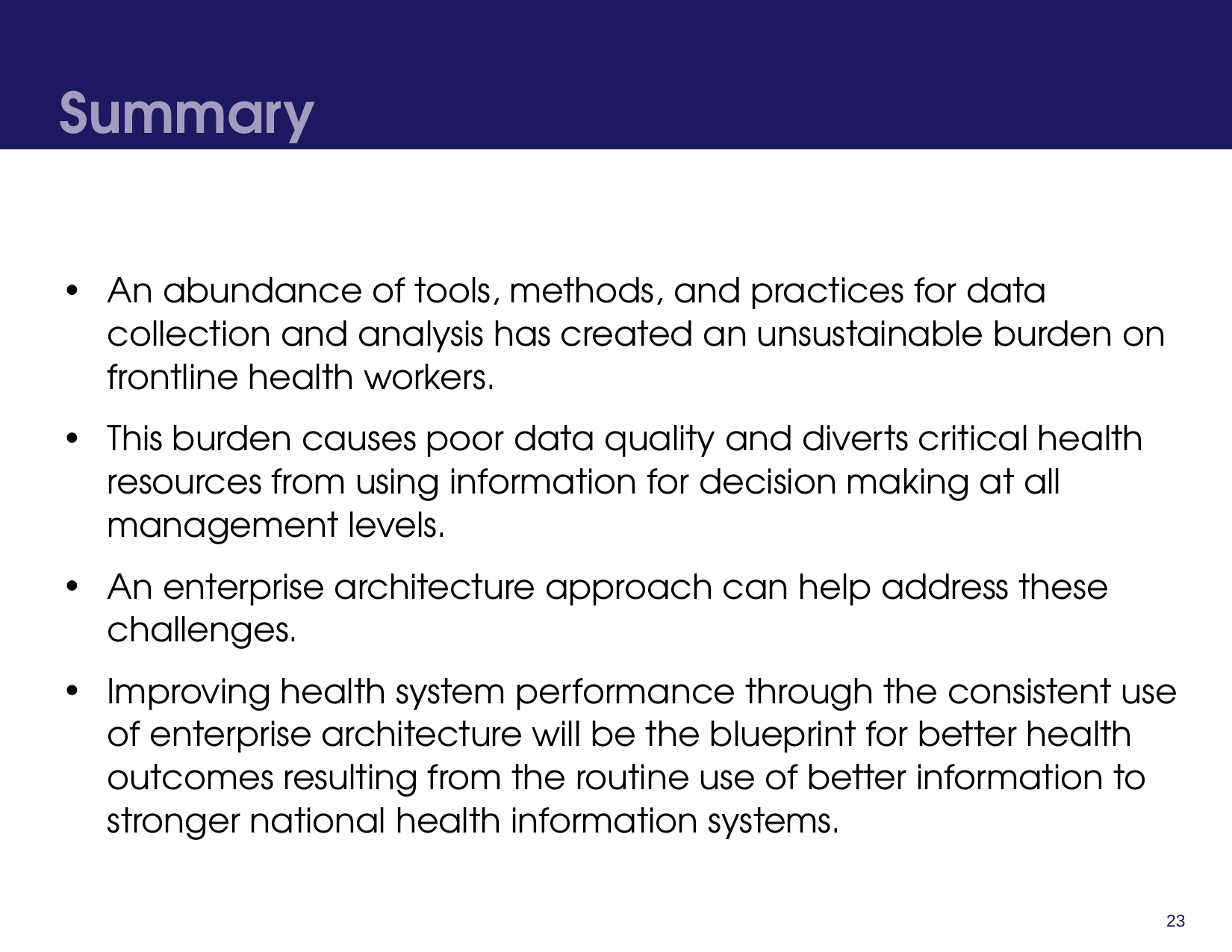

# Summary

An abundance of tools, methods, and practices for data collection and analysis has created an unsustainable burden on frontline health workers.
This burden causes poor data quality and diverts critical health resources from using information for decision making at all management levels.
An enterprise architecture approach can help address these challenges.
Improving health system performance through the consistent use of enterprise architecture will be the blueprint for better health outcomes resulting from the routine use of better information to stronger national health information systems.

23